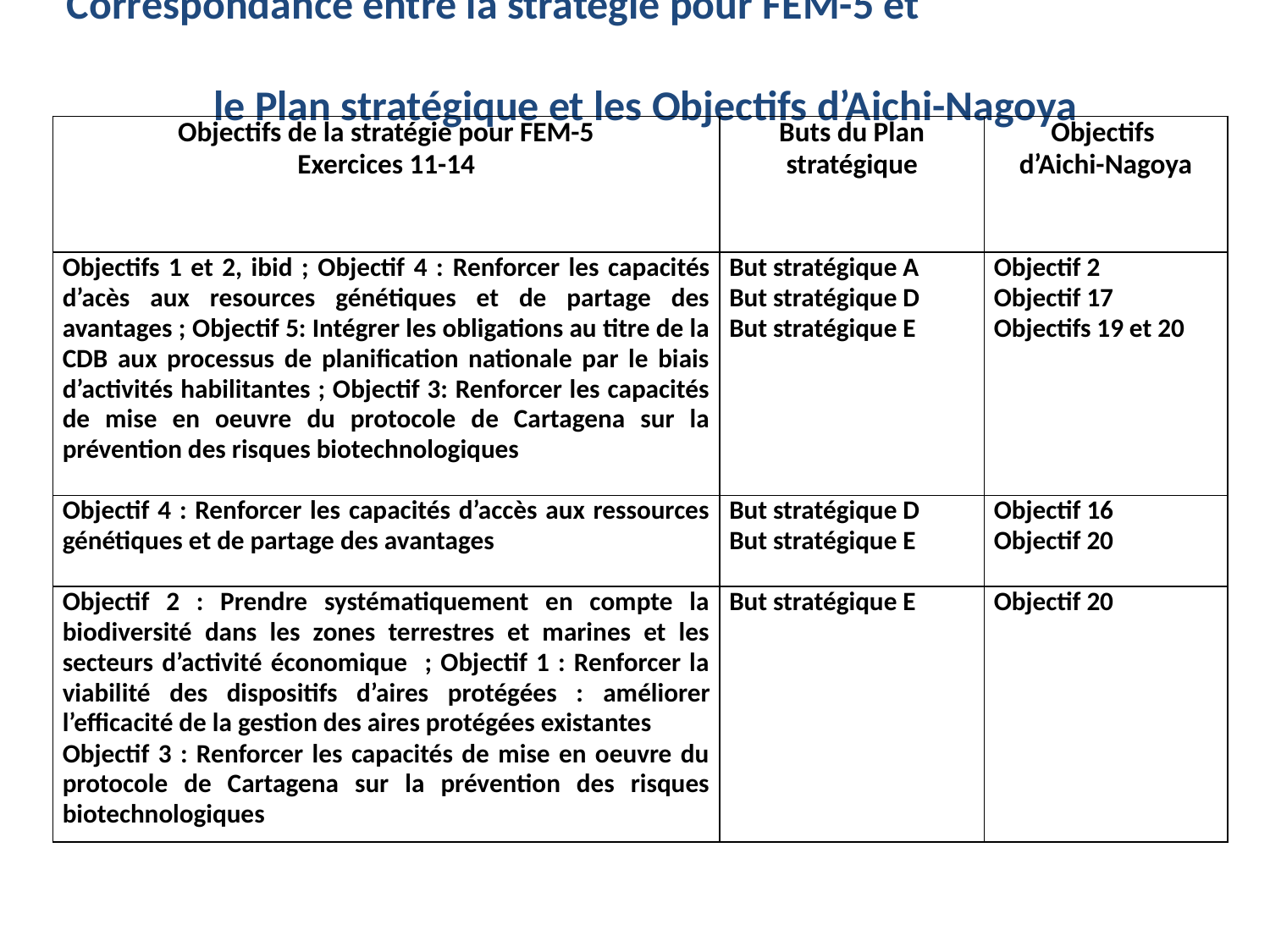

# Correspondance entre la stratégie pour FEM-5 et le Plan stratégique et les Objectifs d’Aichi-Nagoya
| Objectifs de la stratégie pour FEM-5 Exercices 11-14 | Buts du Plan stratégique | Objectifs d’Aichi-Nagoya |
| --- | --- | --- |
| Objectifs 1 et 2, ibid ; Objectif 4 : Renforcer les capacités d’acès aux resources génétiques et de partage des avantages ; Objectif 5: Intégrer les obligations au titre de la CDB aux processus de planification nationale par le biais d’activités habilitantes ; Objectif 3: Renforcer les capacités de mise en oeuvre du protocole de Cartagena sur la prévention des risques biotechnologiques | But stratégique A But stratégique D But stratégique E | Objectif 2 Objectif 17 Objectifs 19 et 20 |
| Objectif 4 : Renforcer les capacités d’accès aux ressources génétiques et de partage des avantages | But stratégique D But stratégique E | Objectif 16 Objectif 20 |
| Objectif 2 : Prendre systématiquement en compte la biodiversité dans les zones terrestres et marines et les secteurs d’activité économique ; Objectif 1 : Renforcer la viabilité des dispositifs d’aires protégées : améliorer l’efficacité de la gestion des aires protégées existantes Objectif 3 : Renforcer les capacités de mise en oeuvre du protocole de Cartagena sur la prévention des risques biotechnologiques | But stratégique E | Objectif 20 |